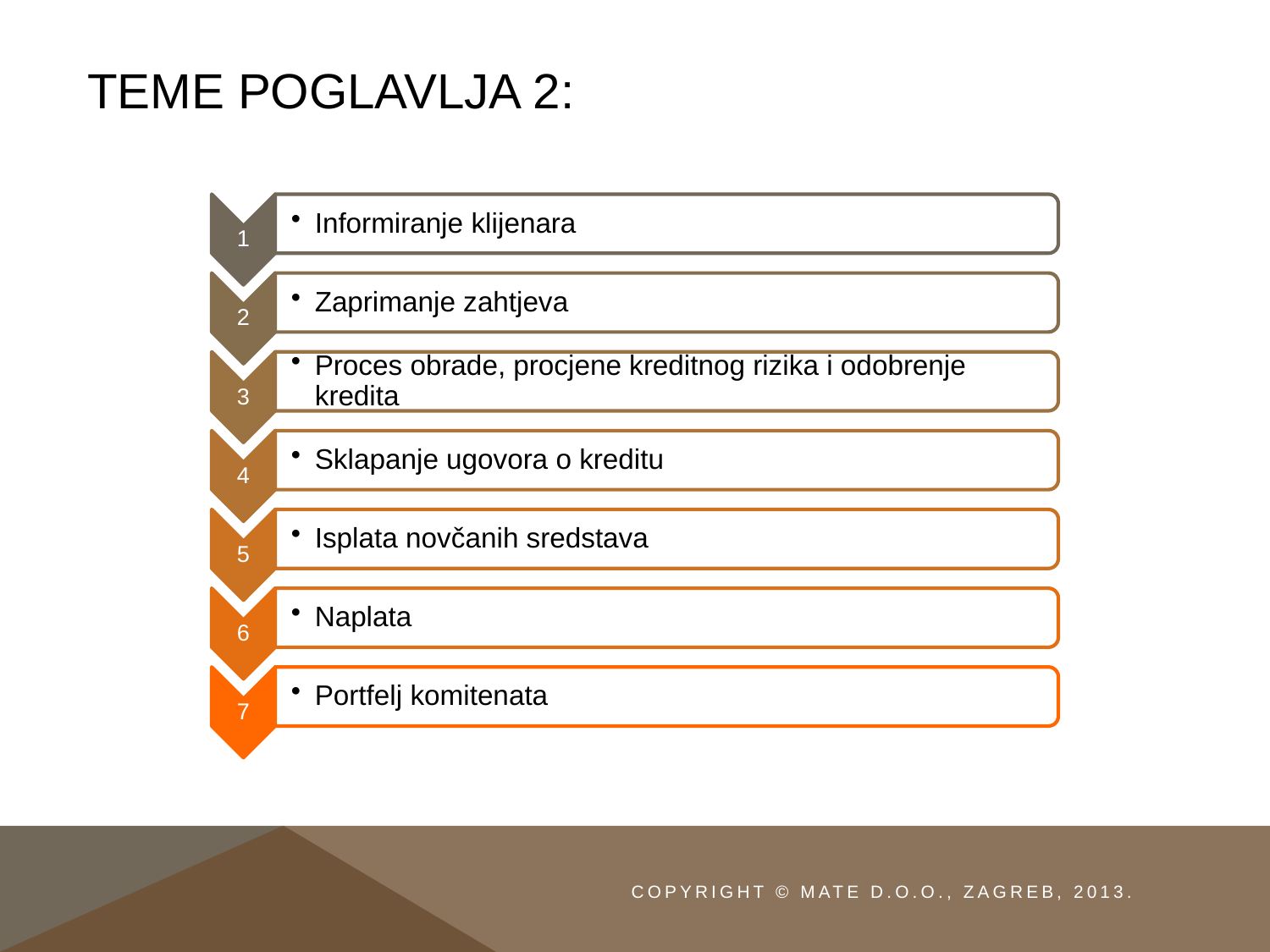

# TEME POGLAVLJA 2:
1
Informiranje klijenara
2
Zaprimanje zahtjeva
3
Proces obrade, procjene kreditnog rizika i odobrenje kredita
4
Sklapanje ugovora o kreditu
5
Isplata novčanih sredstava
6
Naplata
7
Portfelj komitenata
Copyright © MATE d.o.o., Zagreb, 2013.